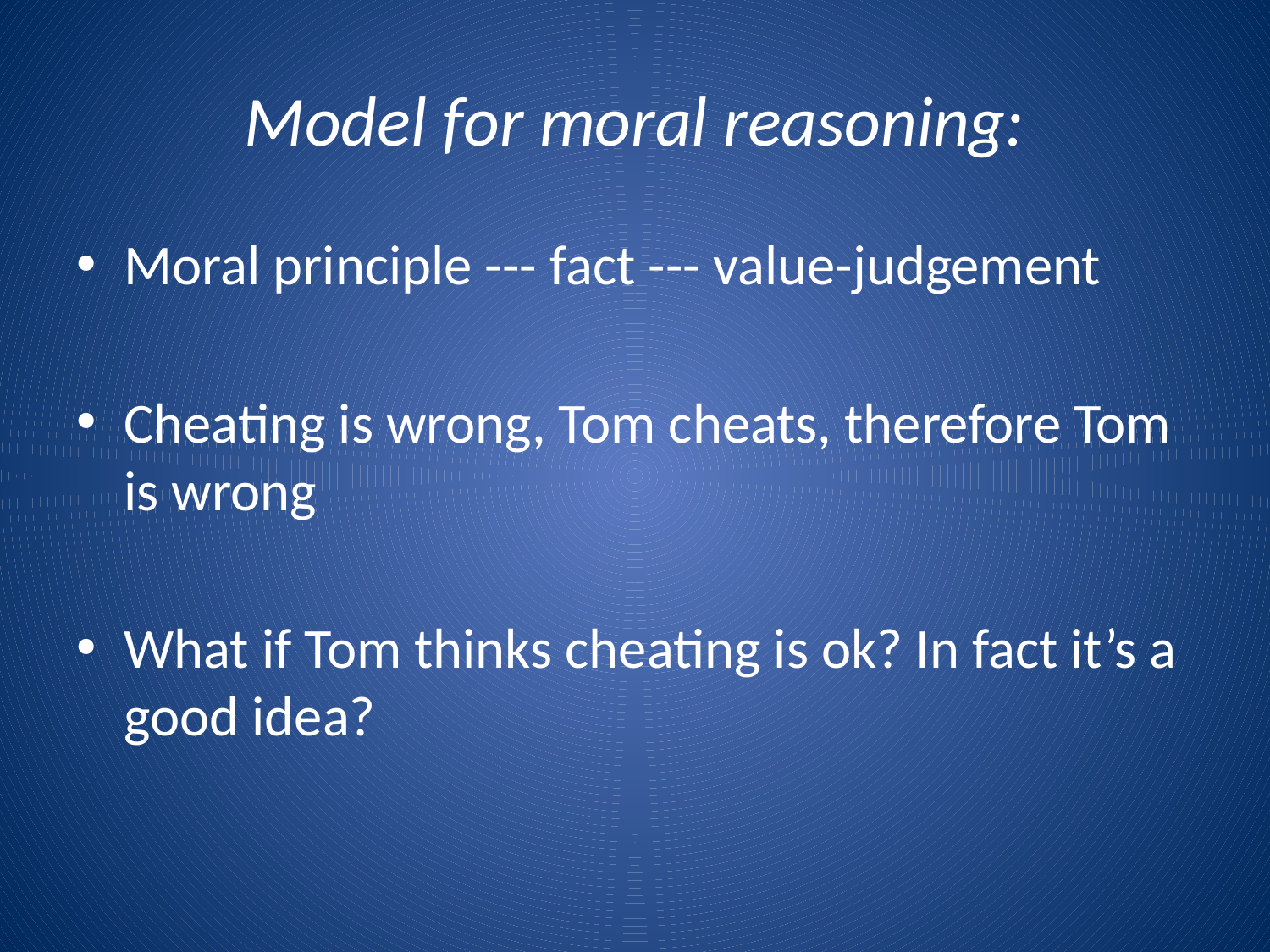

# Model for moral reasoning:
Moral principle --- fact --- value-judgement

Cheating is wrong, Tom cheats, therefore Tom is wrong

What if Tom thinks cheating is ok? In fact it’s a good idea?